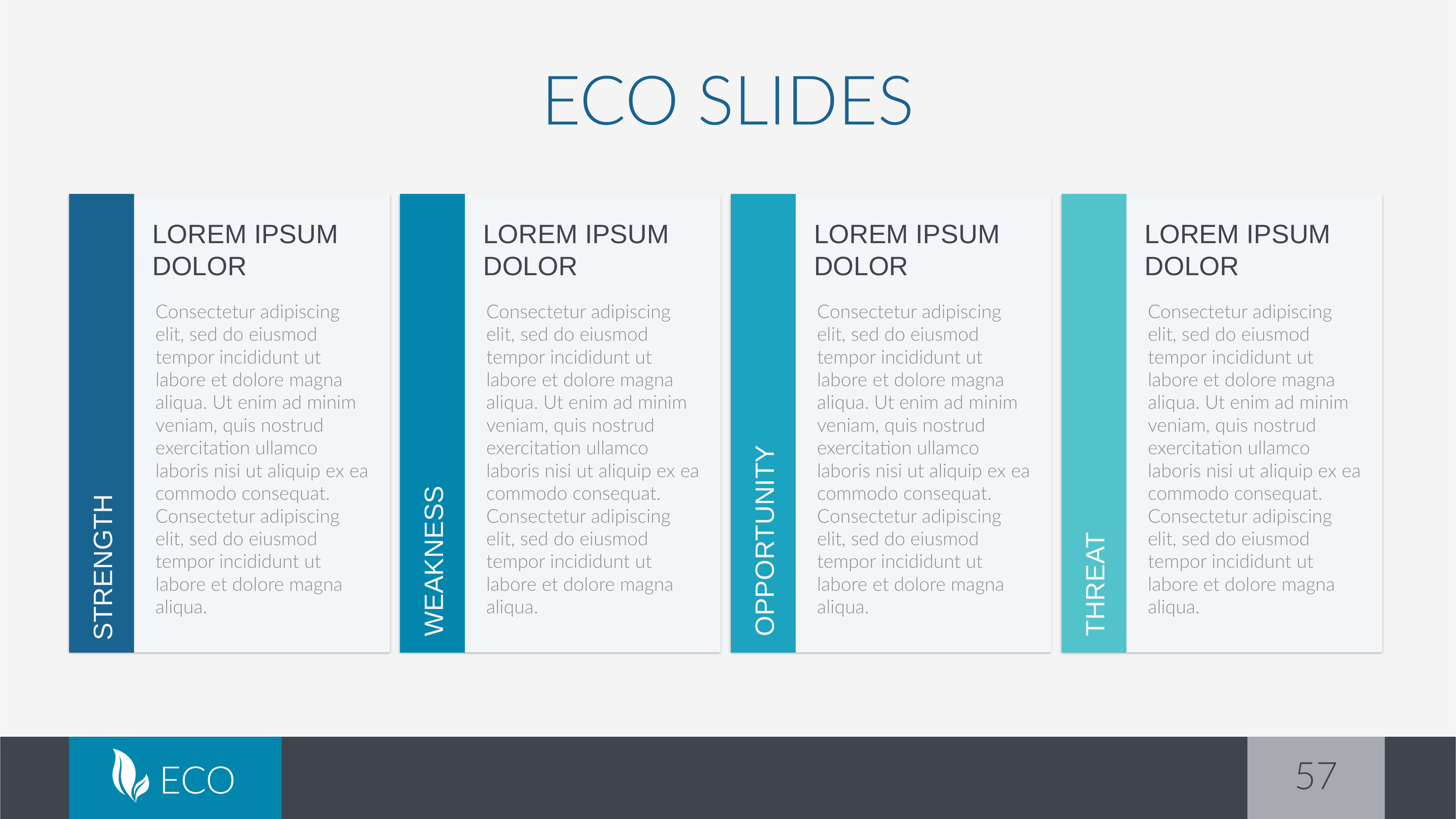

# ECO SLIDES

Lorem ipsum dolor
Consectetur adipiscing elit, sed do eiusmod tempor incididunt ut labore et dolore magna aliqua. Ut enim ad minim veniam, quis nostrud exercitation ullamco laboris nisi ut aliquip ex ea commodo consequat. Consectetur adipiscing elit, sed do eiusmod tempor incididunt ut labore et dolore magna aliqua.
Strength

Lorem ipsum dolor
Consectetur adipiscing elit, sed do eiusmod tempor incididunt ut labore et dolore magna aliqua. Ut enim ad minim veniam, quis nostrud exercitation ullamco laboris nisi ut aliquip ex ea commodo consequat. Consectetur adipiscing elit, sed do eiusmod tempor incididunt ut labore et dolore magna aliqua.
Weakness

Lorem ipsum dolor
Consectetur adipiscing elit, sed do eiusmod tempor incididunt ut labore et dolore magna aliqua. Ut enim ad minim veniam, quis nostrud exercitation ullamco laboris nisi ut aliquip ex ea commodo consequat. Consectetur adipiscing elit, sed do eiusmod tempor incididunt ut labore et dolore magna aliqua.
opportunity

Lorem ipsum dolor
Consectetur adipiscing elit, sed do eiusmod tempor incididunt ut labore et dolore magna aliqua. Ut enim ad minim veniam, quis nostrud exercitation ullamco laboris nisi ut aliquip ex ea commodo consequat. Consectetur adipiscing elit, sed do eiusmod tempor incididunt ut labore et dolore magna aliqua.
threat
57